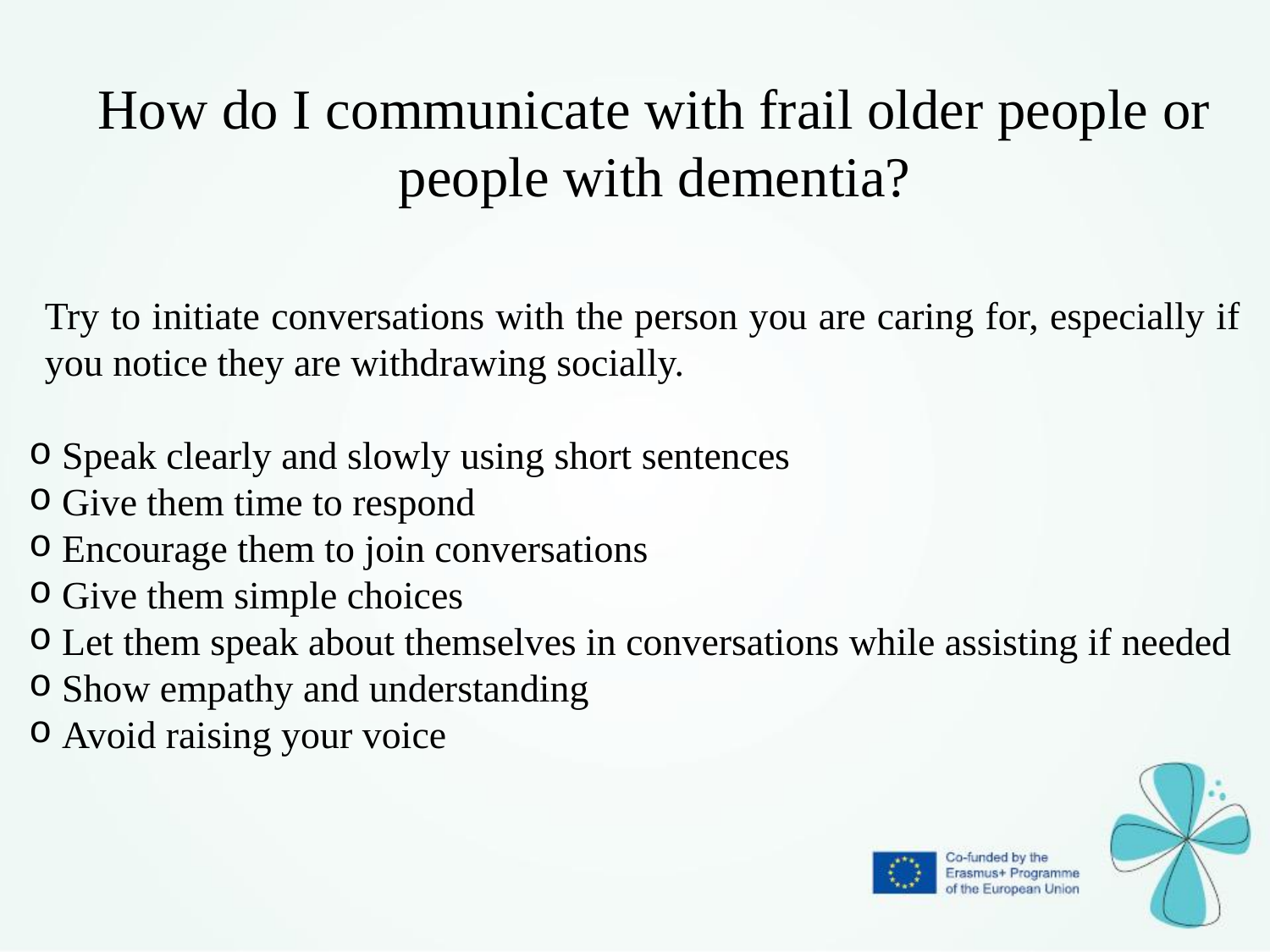

How do I communicate with frail older people or people with dementia?

Try to initiate conversations with the person you are caring for, especially if you notice they are withdrawing socially.

 Speak clearly and slowly using short sentences
 Give them time to respond
 Encourage them to join conversations
 Give them simple choices
 Let them speak about themselves in conversations while assisting if needed
 Show empathy and understanding
 Avoid raising your voice